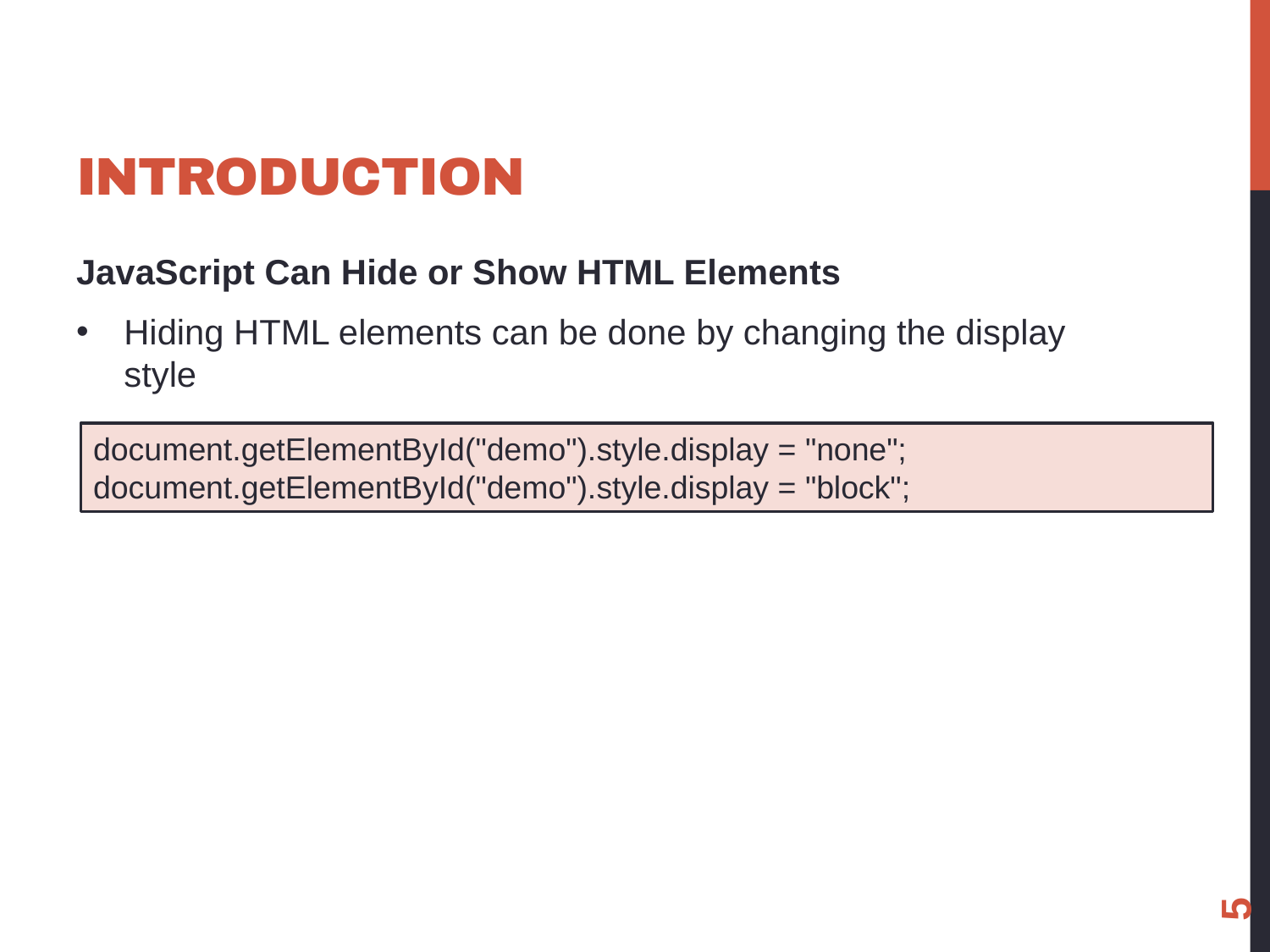

# Introduction
JavaScript Can Hide or Show HTML Elements
Hiding HTML elements can be done by changing the display style
document.getElementById("demo").style.display = "none";
document.getElementById("demo").style.display = "block";
5